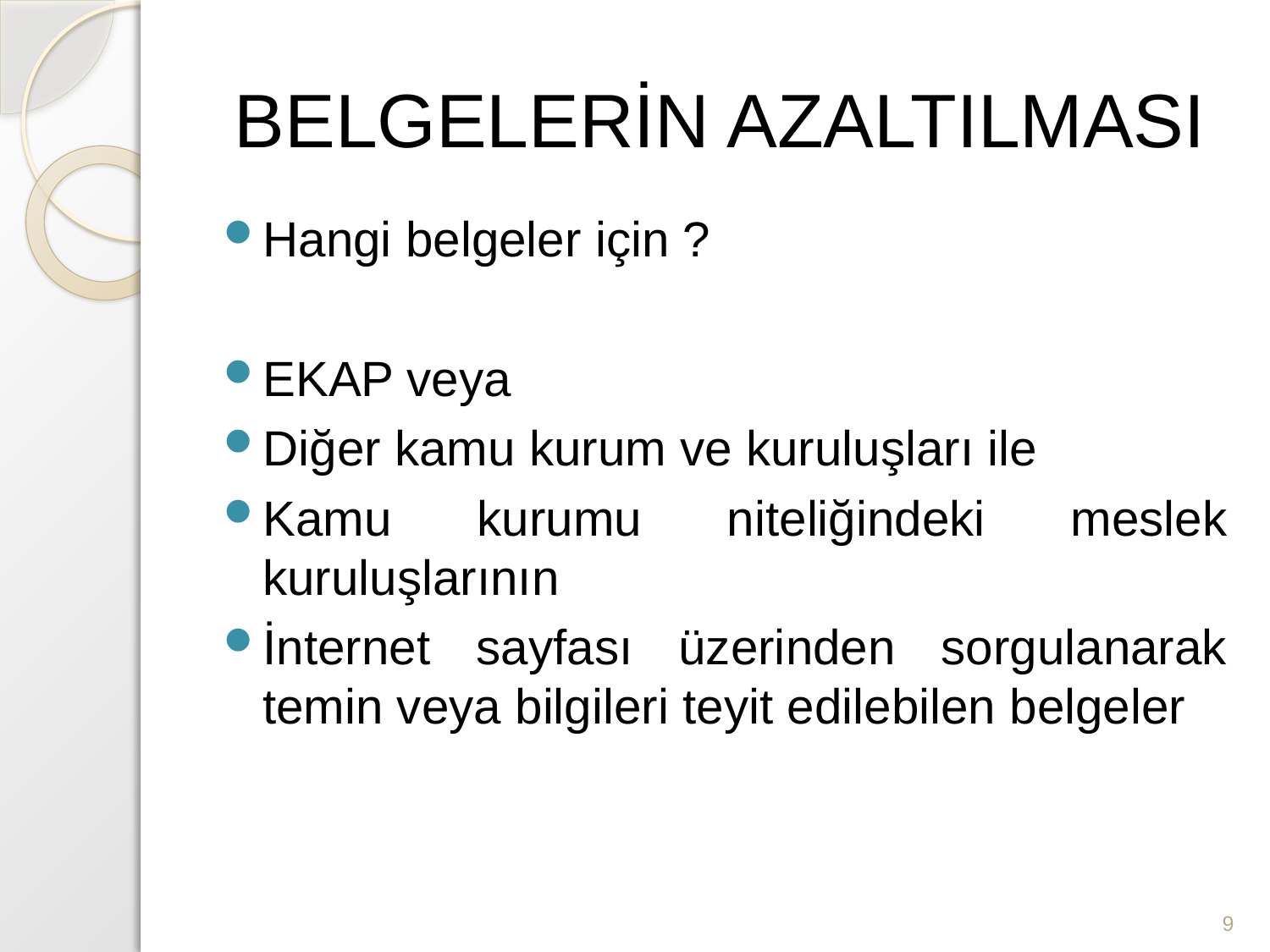

# BELGELERİN AZALTILMASI
Hangi belgeler için ?

EKAP veya
Diğer kamu kurum ve kuruluşları ile
Kamu kurumu niteliğindeki meslek kuruluşlarının
İnternet sayfası üzerinden sorgulanarak temin veya bilgileri teyit edilebilen belgeler
9